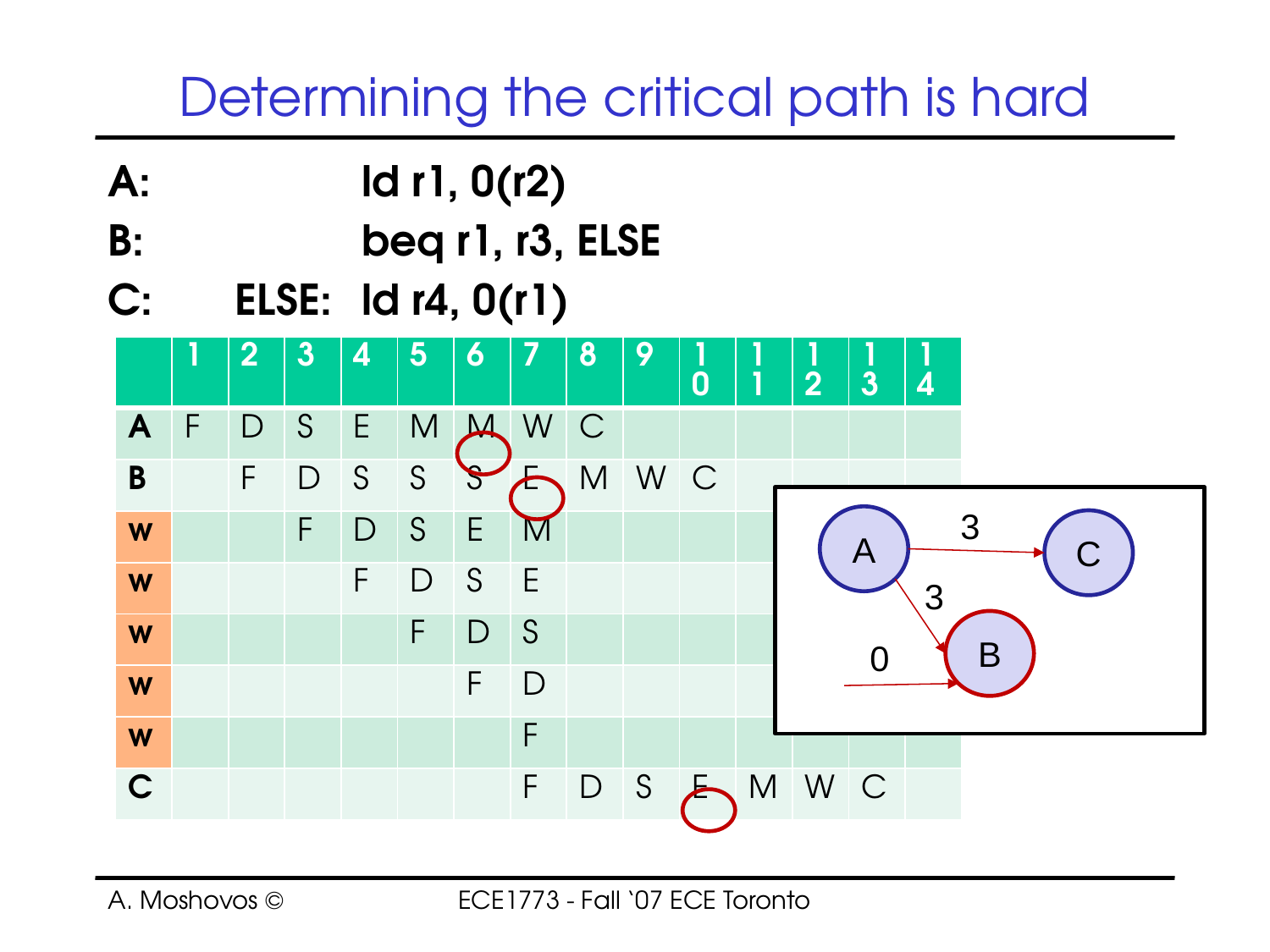

# Determining the critical path is hard
A:		ld r1, 0(r2)
B:		beq r1, r3, ELSE
C:	ELSE:	ld r4, 0(r1)

|  | 1 | 2 | 3 | 4 | 5 | 6 | 7 | 8 | 9 | 10 | 11 | 12 | 13 | 14 |
| --- | --- | --- | --- | --- | --- | --- | --- | --- | --- | --- | --- | --- | --- | --- |
| A | F | D | S | E | M | M | W | C |  |  |  |  |  |  |
| B |  | F | D | S | S | S | E | M | W | C |  |  |  |  |
| w |  |  | F | D | S | E | M |  |  |  |  |  |  |  |
| w |  |  |  | F | D | S | E |  |  |  |  |  |  |  |
| w |  |  |  |  | F | D | S |  |  |  |  |  |  |  |
| w |  |  |  |  |  | F | D |  |  |  |  |  |  |  |
| w |  |  |  |  |  |  | F |  |  |  |  |  |  |  |
| C |  |  |  |  |  |  | F | D | S | E | M | W | C |  |

3
A
C
3
B
0

A. Moshovos ©
ECE1773 - Fall ‘07 ECE Toronto